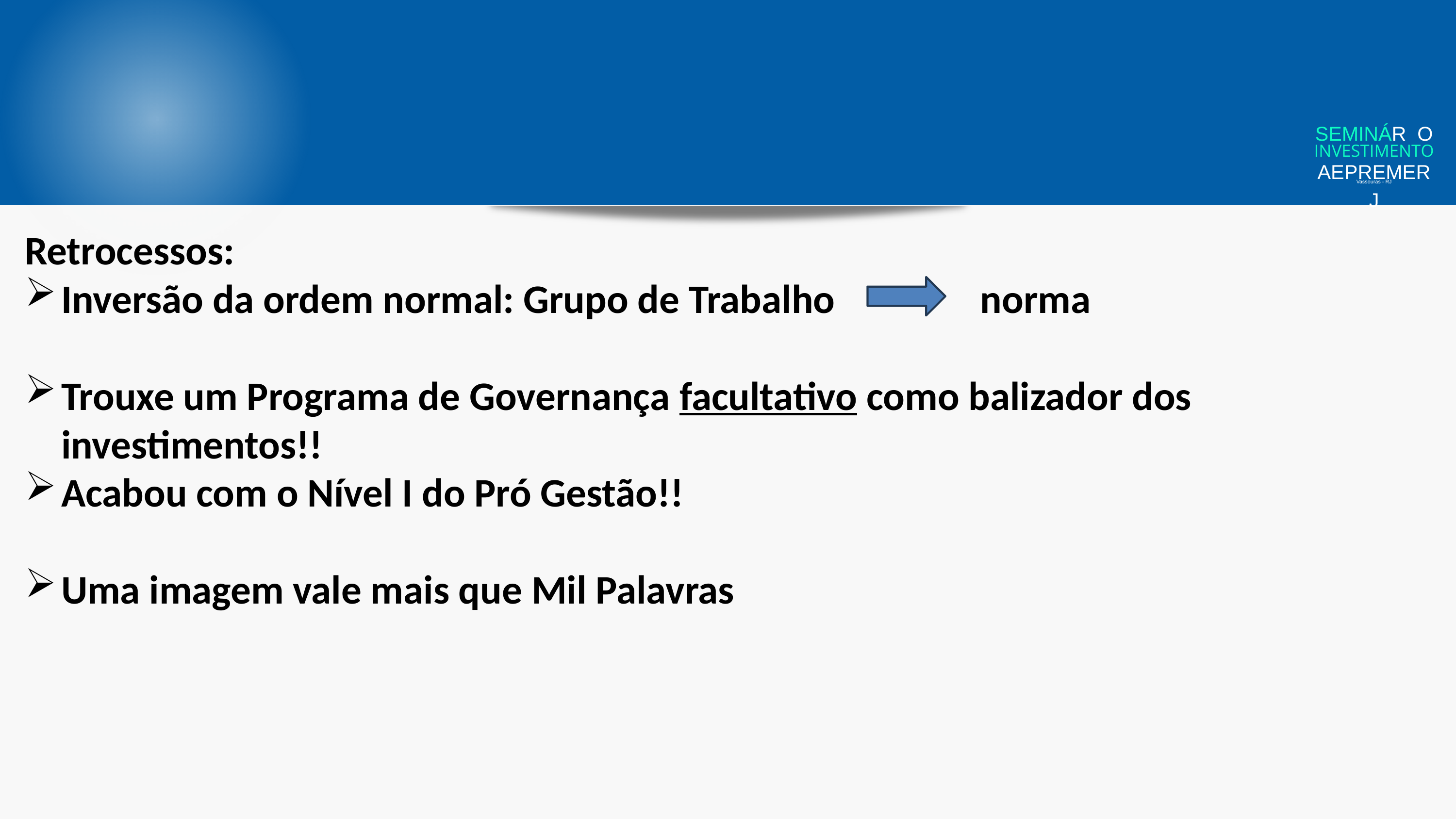

SEMINÁR  O
INVESTIMENTO
AEPREMERJ
Vassouras - RJ

Retrocessos:
Inversão da ordem normal: Grupo de Trabalho                norma

Trouxe um Programa de Governança facultativo como balizador dos investimentos!!
Acabou com o Nível I do Pró Gestão!!

Uma imagem vale mais que Mil Palavras